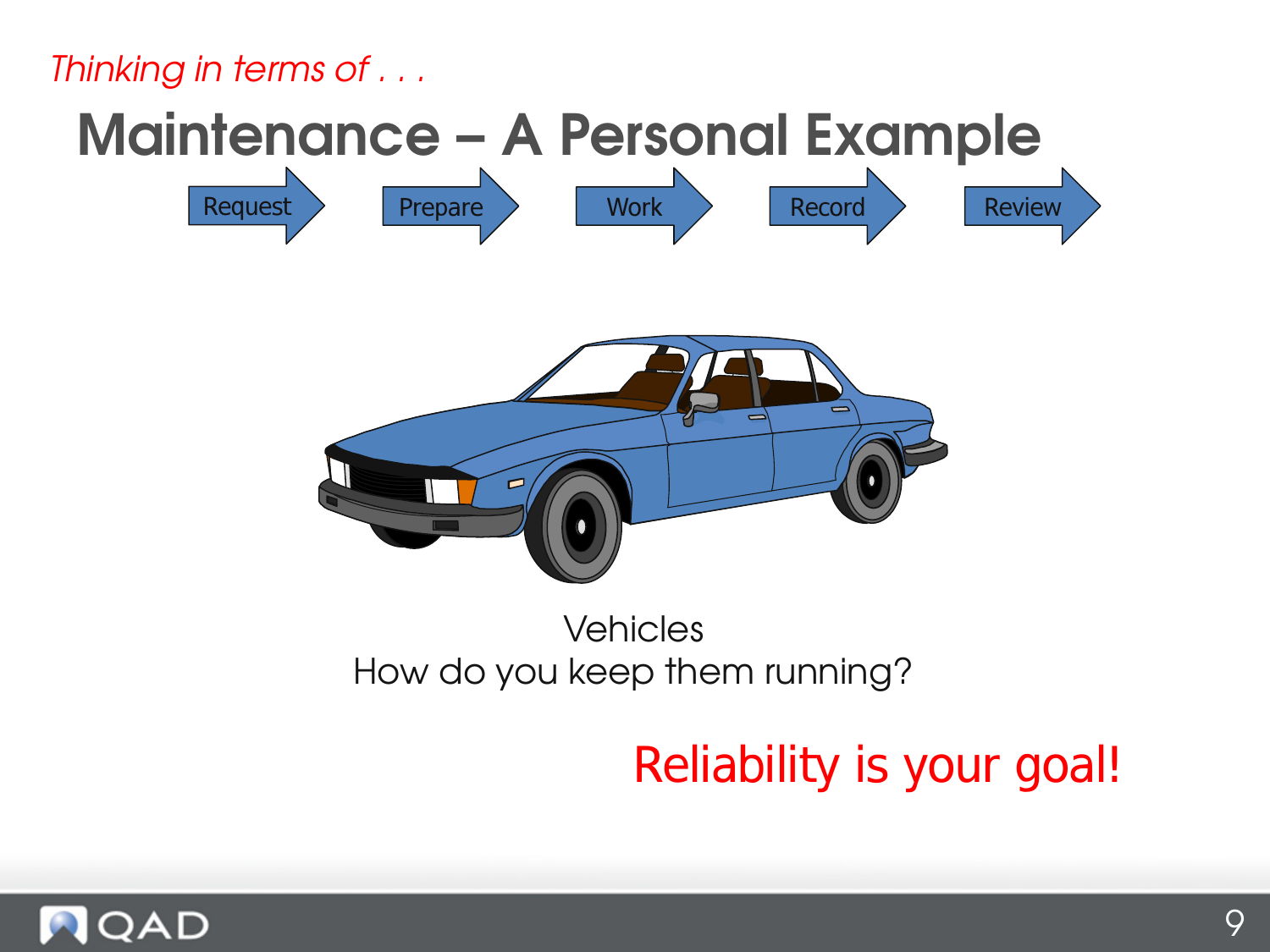

Thinking in terms of . . .
# Maintenance – A Personal Example
Request
Prepare
Work
Record
Review

Vehicles
How do you keep them running?
Reliability is your goal!

9